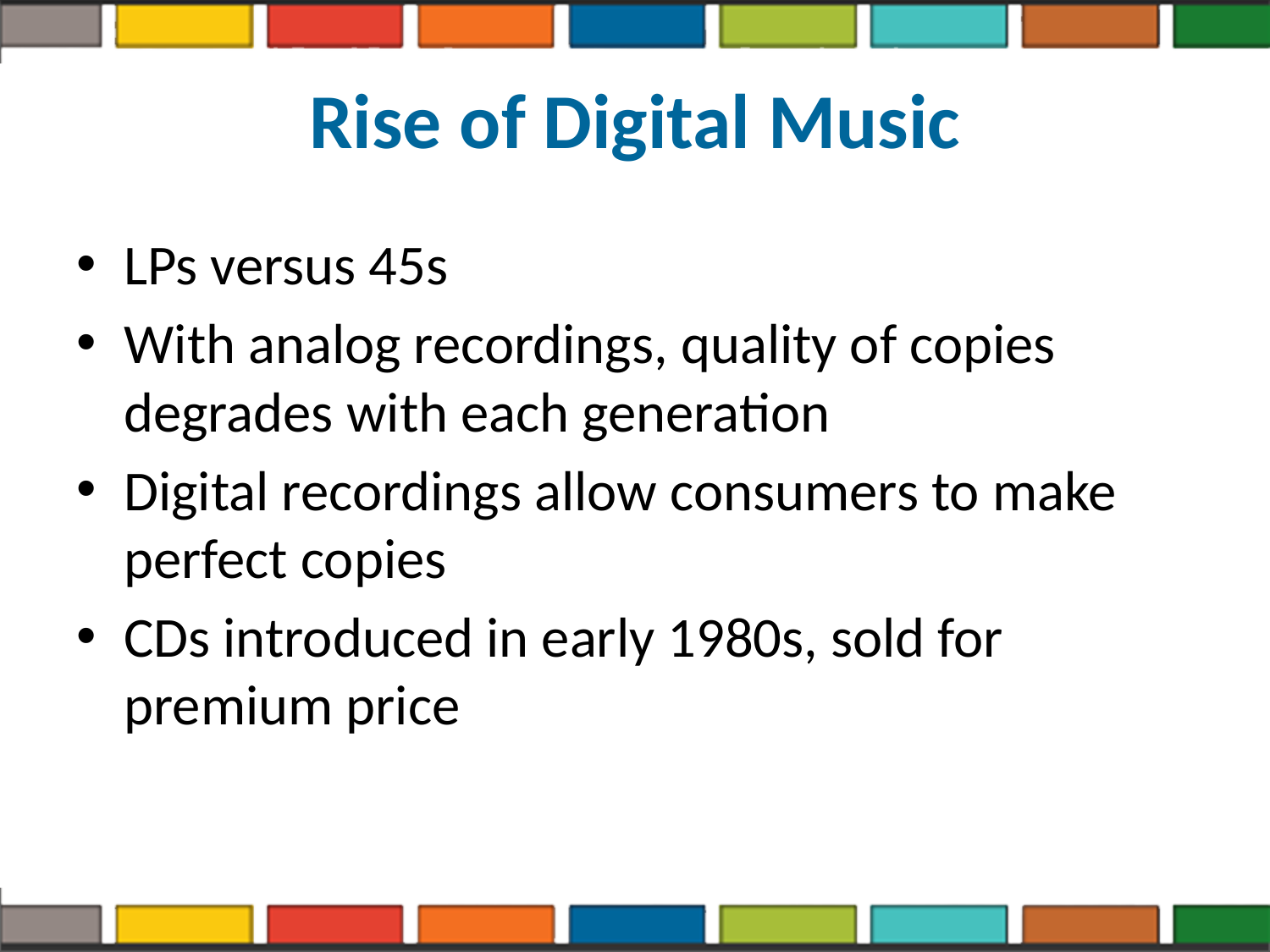

# Rise of Digital Music
LPs versus 45s
With analog recordings, quality of copies degrades with each generation
Digital recordings allow consumers to make perfect copies
CDs introduced in early 1980s, sold for premium price